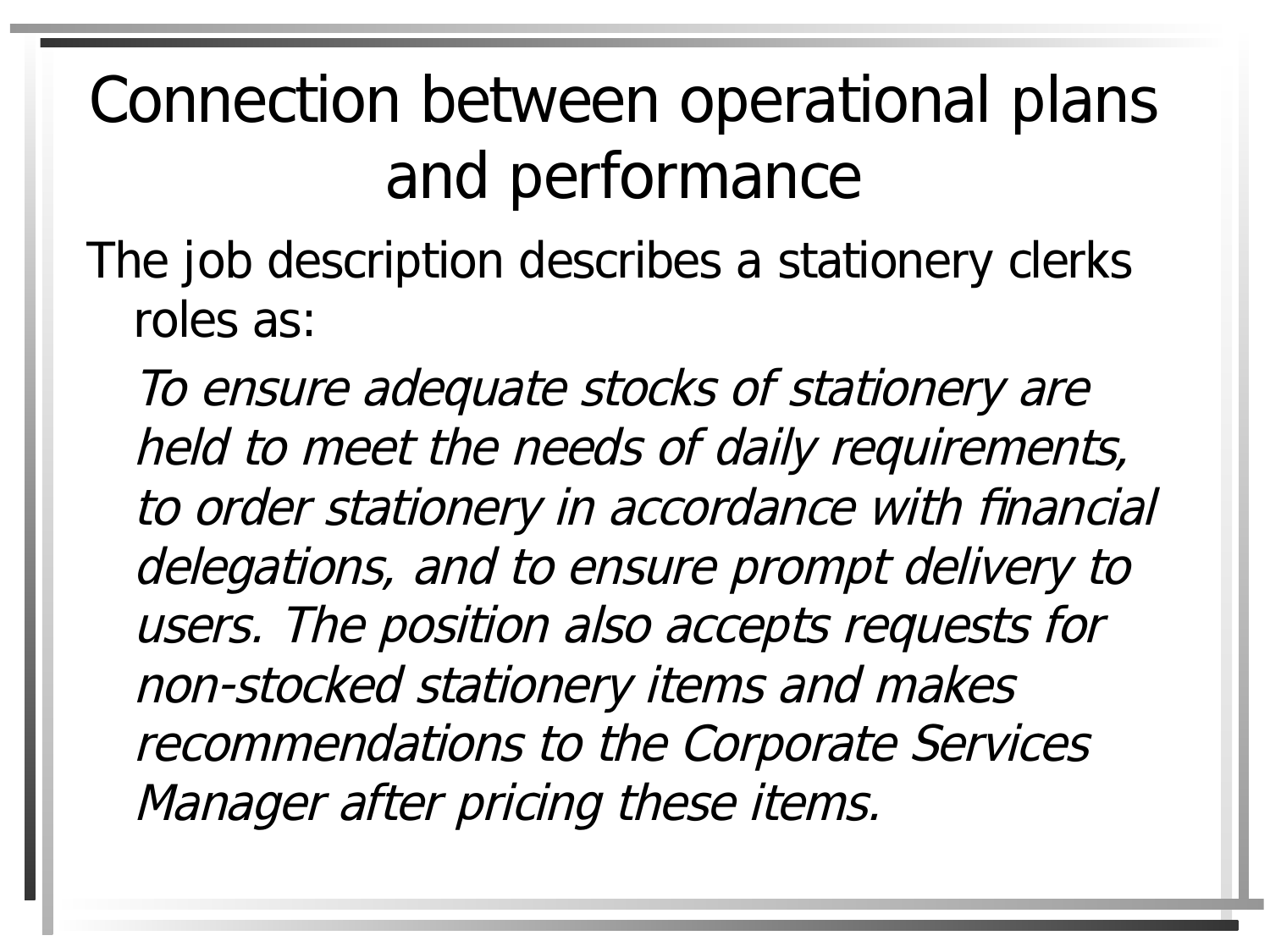

# Connection between operational plans and performance
The job description describes a stationery clerks roles as:
	To ensure adequate stocks of stationery are held to meet the needs of daily requirements, to order stationery in accordance with financial delegations, and to ensure prompt delivery to users. The position also accepts requests for non-stocked stationery items and makes recommendations to the Corporate Services Manager after pricing these items.